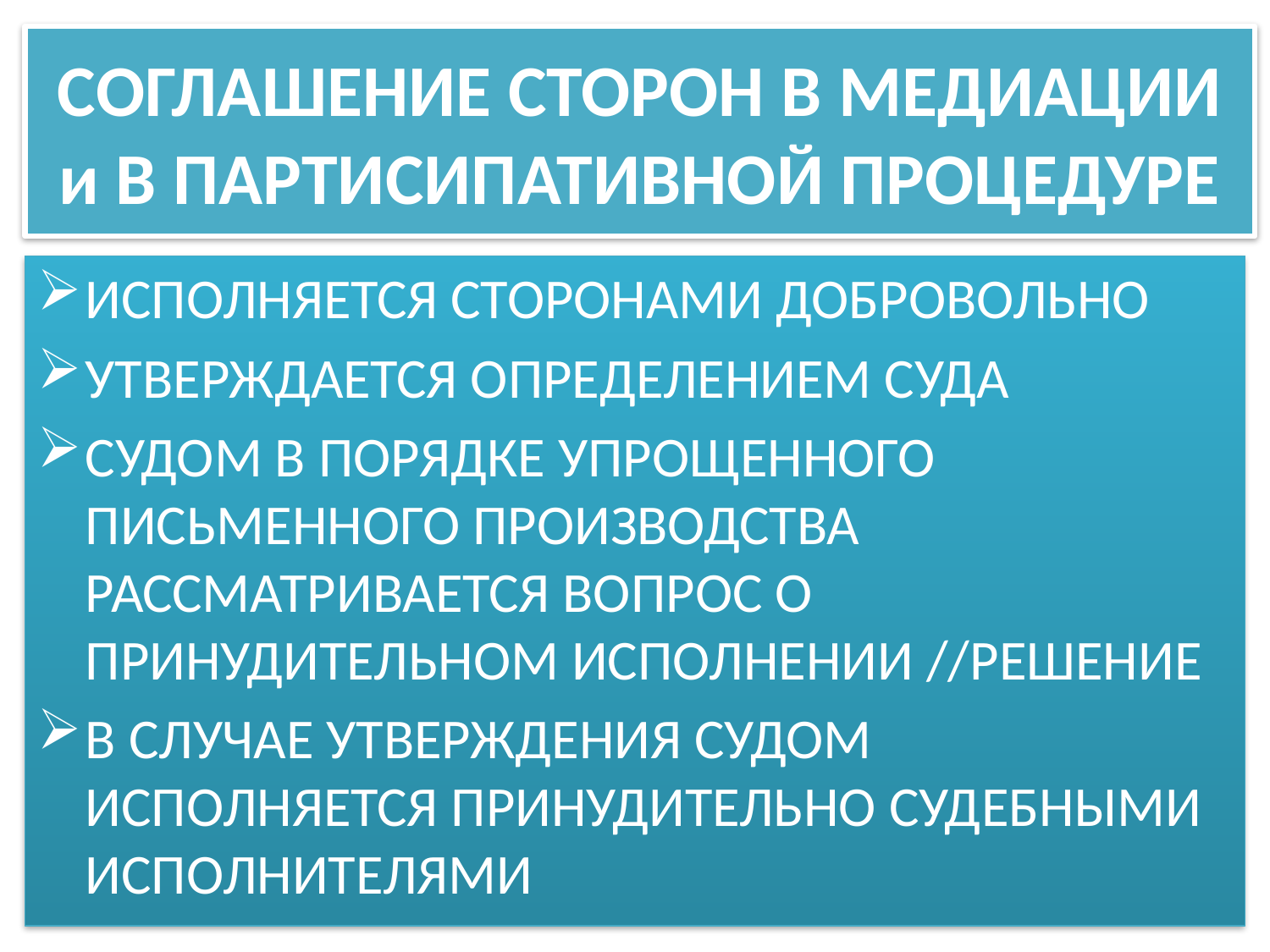

# СОГЛАШЕНИЕ СТОРОН В МЕДИАЦИИ и В ПАРТИСИПАТИВНОЙ ПРОЦЕДУРЕ
ИСПОЛНЯЕТСЯ СТОРОНАМИ ДОБРОВОЛЬНО
УТВЕРЖДАЕТСЯ ОПРЕДЕЛЕНИЕМ СУДА
СУДОМ В ПОРЯДКЕ УПРОЩЕННОГО ПИСЬМЕННОГО ПРОИЗВОДСТВА  РАССМАТРИВАЕТСЯ ВОПРОС О ПРИНУДИТЕЛЬНОМ ИСПОЛНЕНИИ //РЕШЕНИЕ
В СЛУЧАЕ УТВЕРЖДЕНИЯ СУДОМ ИСПОЛНЯЕТСЯ ПРИНУДИТЕЛЬНО СУДЕБНЫМИ ИСПОЛНИТЕЛЯМИ